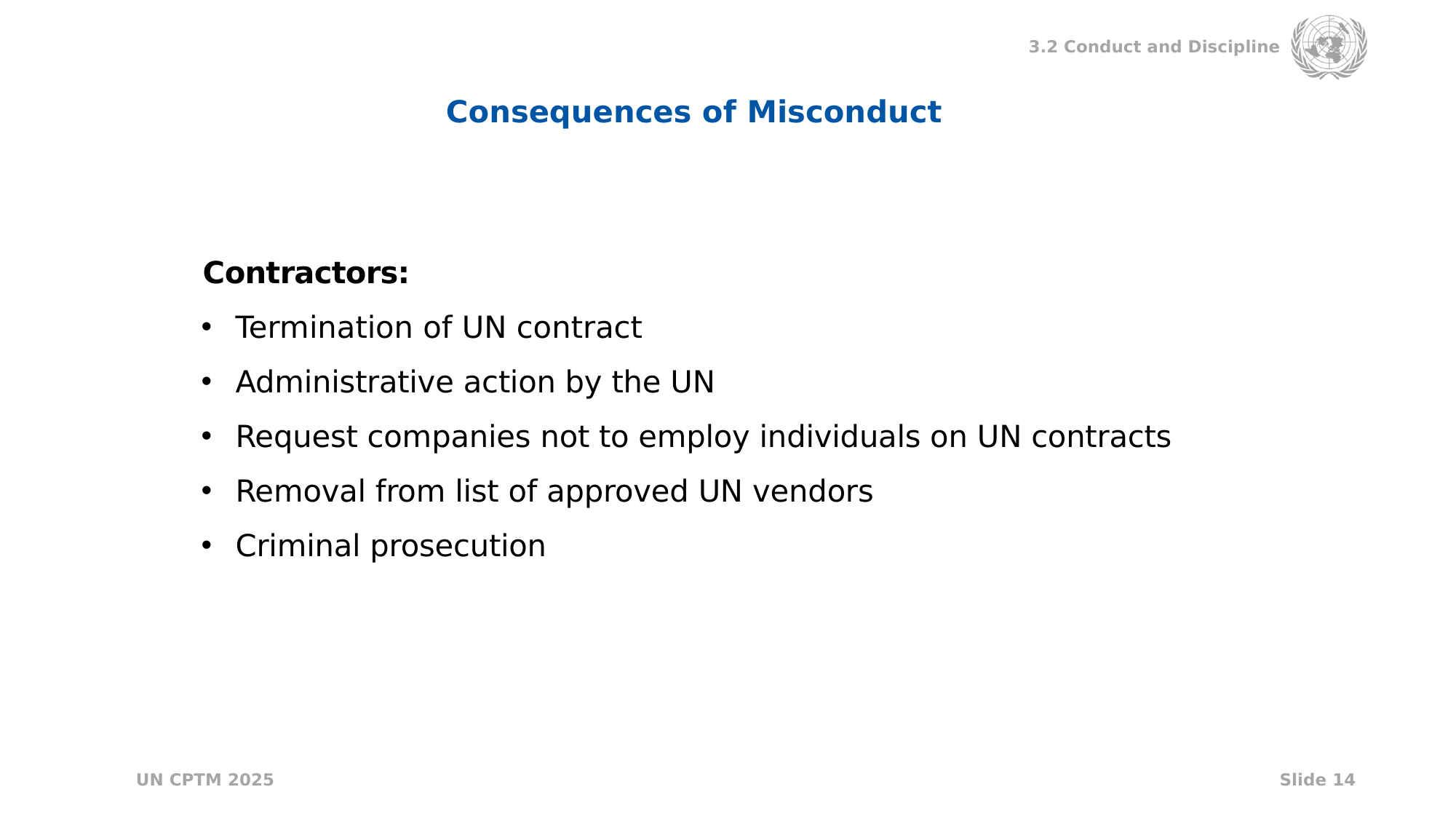

Consequences of Misconduct
Contractors:
Termination of UN contract
Administrative action by the UN
Request companies not to employ individuals on UN contracts
Removal from list of approved UN vendors
Criminal prosecution